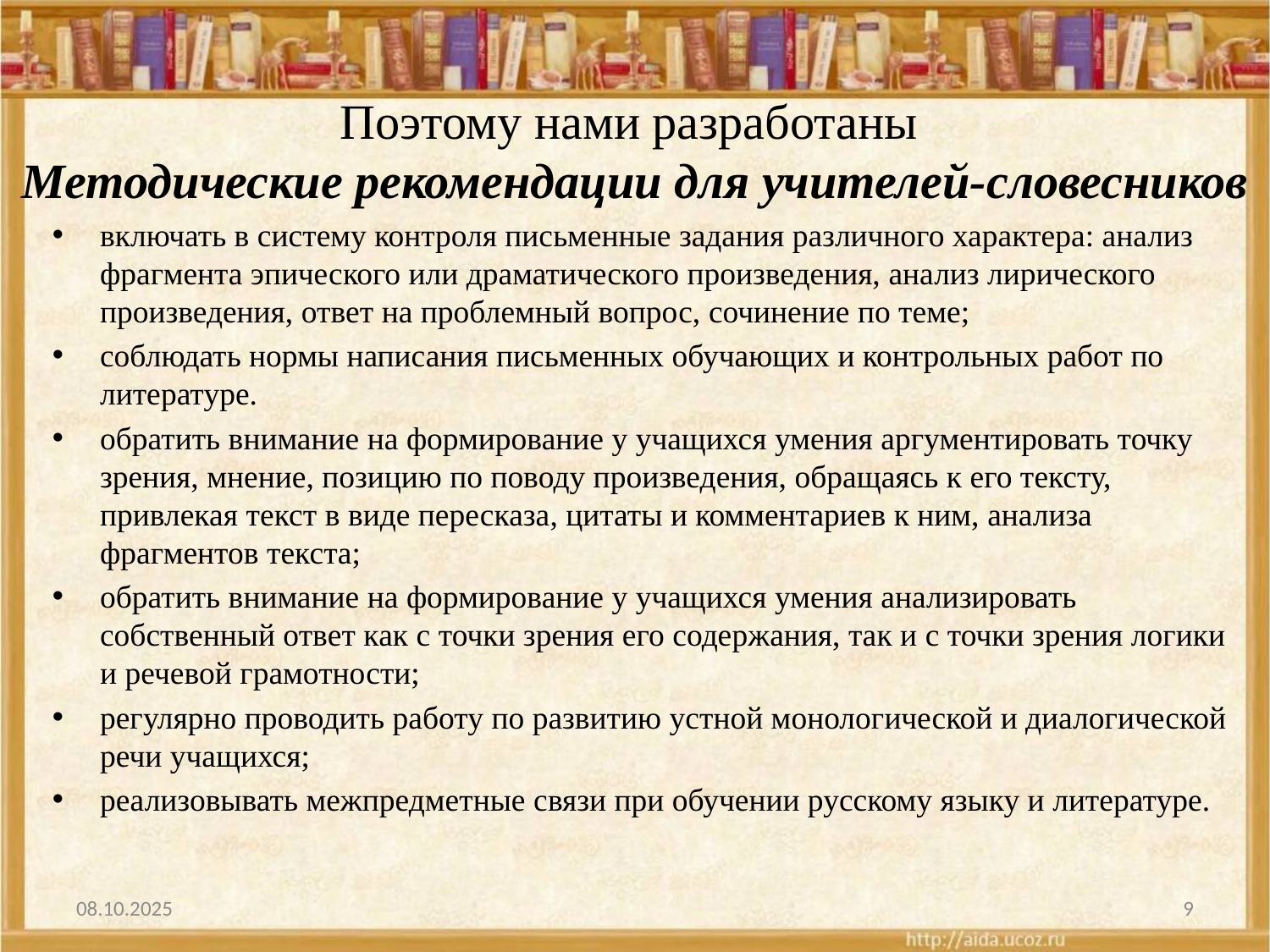

# Поэтому нами разработаны  Методические рекомендации для учителей-словесников
включать в систему контроля письменные задания различного характера: анализ фрагмента эпического или драматического произведения, анализ лирического произведения, ответ на проблемный вопрос, сочинение по теме;
соблюдать нормы написания письменных обучающих и контрольных работ по литературе.
обратить внимание на формирование у учащихся умения аргументировать точку зрения, мнение, позицию по поводу произведения, обращаясь к его тексту, привлекая текст в виде пересказа, цитаты и комментариев к ним, анализа фрагментов текста;
обратить внимание на формирование у учащихся умения анализировать собственный ответ как с точки зрения его содержания, так и с точки зрения логики и речевой грамотности;
регулярно проводить работу по развитию устной монологической и диалогической речи учащихся;
реализовывать межпредметные связи при обучении русскому языку и литературе.

08.10.2025
9